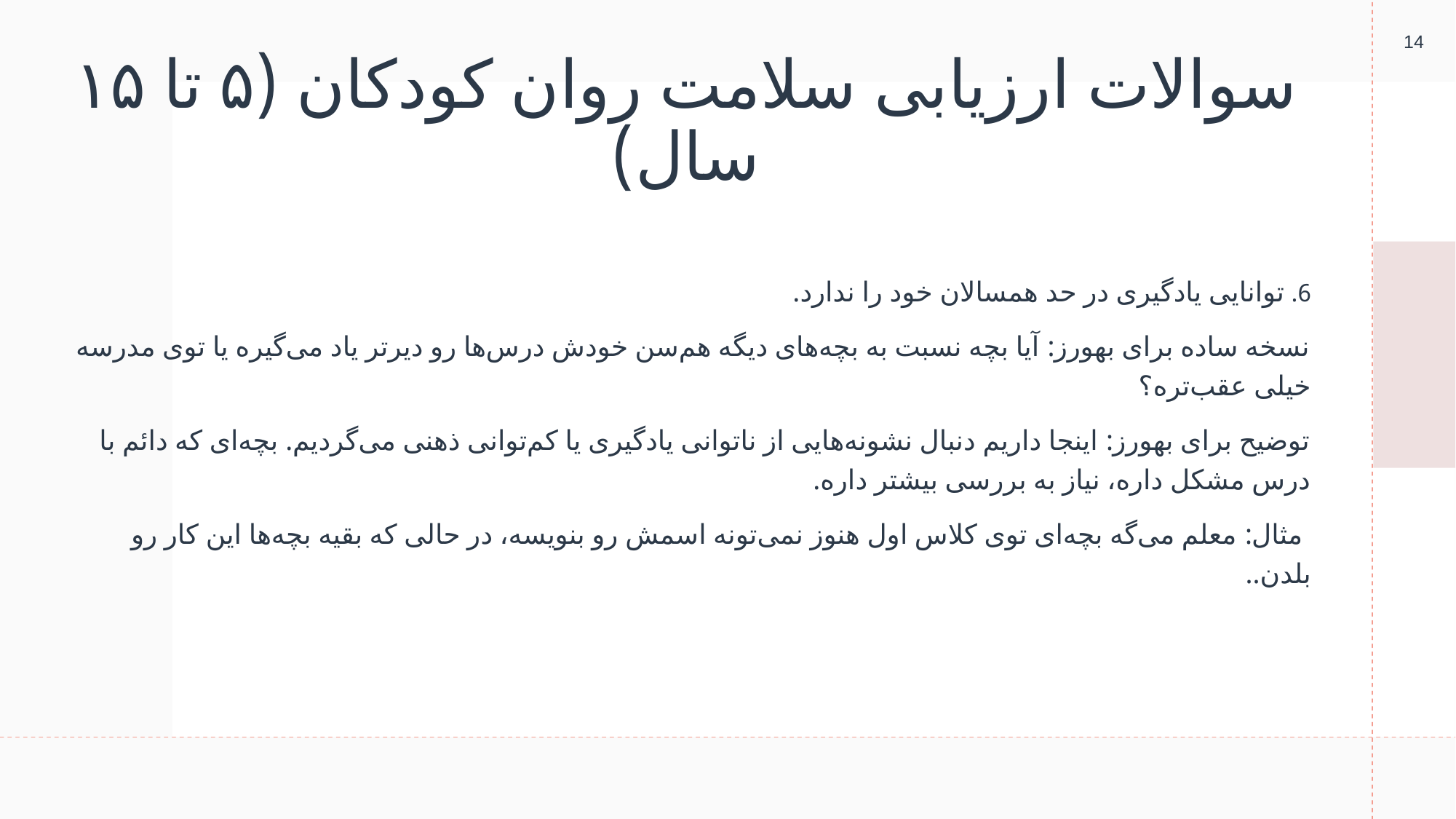

14
# سوالات ارزیابی سلامت روان کودکان (۵ تا ۱۵ سال)
6. توانایی یادگیری در حد همسالان خود را ندارد.
نسخه ساده برای بهورز: آیا بچه نسبت به بچه‌های دیگه هم‌سن خودش درس‌ها رو دیرتر یاد می‌گیره یا توی مدرسه خیلی عقب‌تره؟
توضیح برای بهورز: اینجا داریم دنبال نشونه‌هایی از ناتوانی یادگیری یا کم‌توانی ذهنی می‌گردیم. بچه‌ای که دائم با درس مشکل داره، نیاز به بررسی بیشتر داره.
 مثال: معلم می‌گه بچه‌ای توی کلاس اول هنوز نمی‌تونه اسمش رو بنویسه، در حالی که بقیه بچه‌ها این کار رو بلدن..